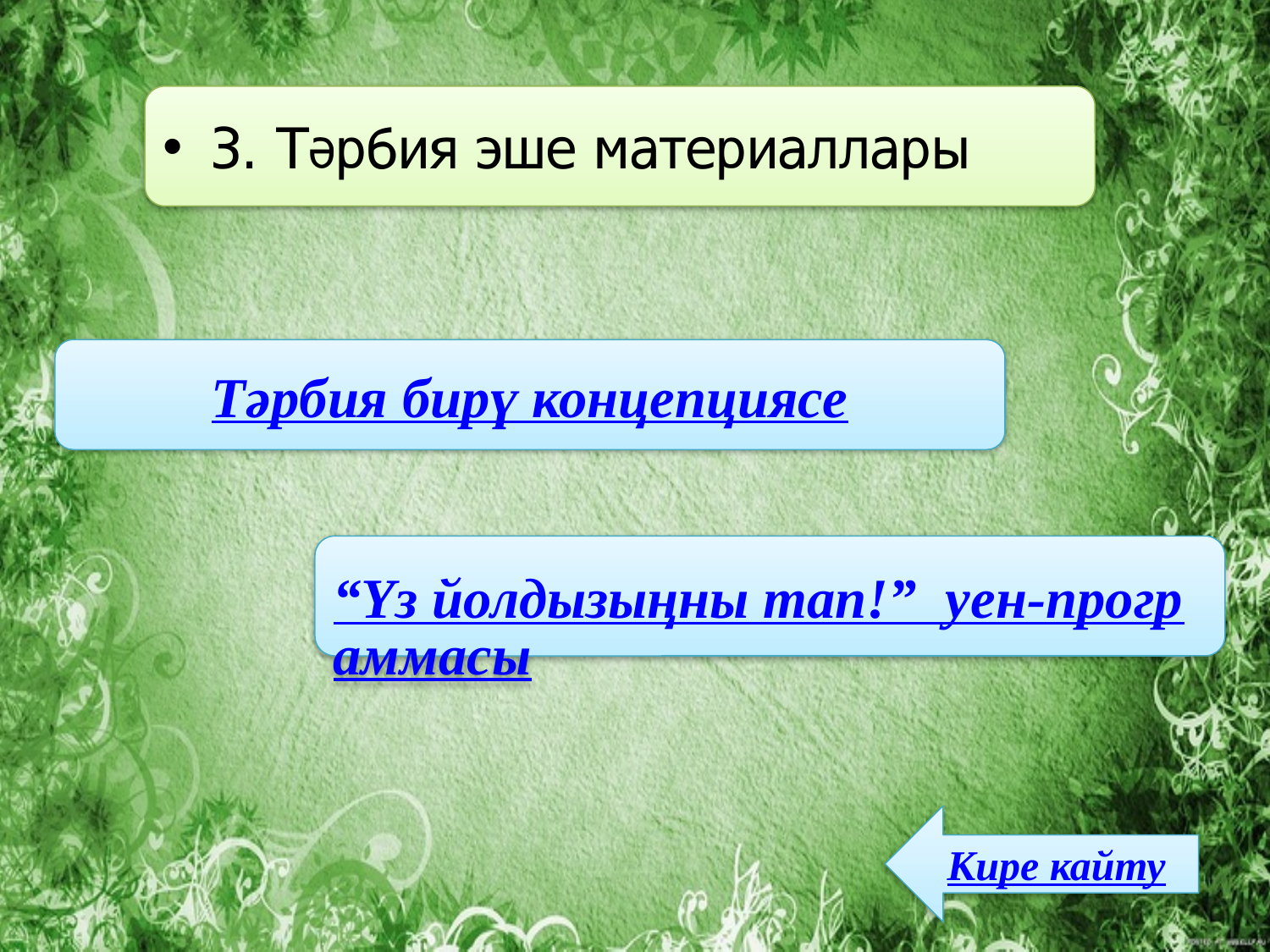

3. Тәрбия эше материаллары
Тәрбия бирү концепциясе
“Үз йолдызыңны тап!”  уен-программасы
Кире кайту